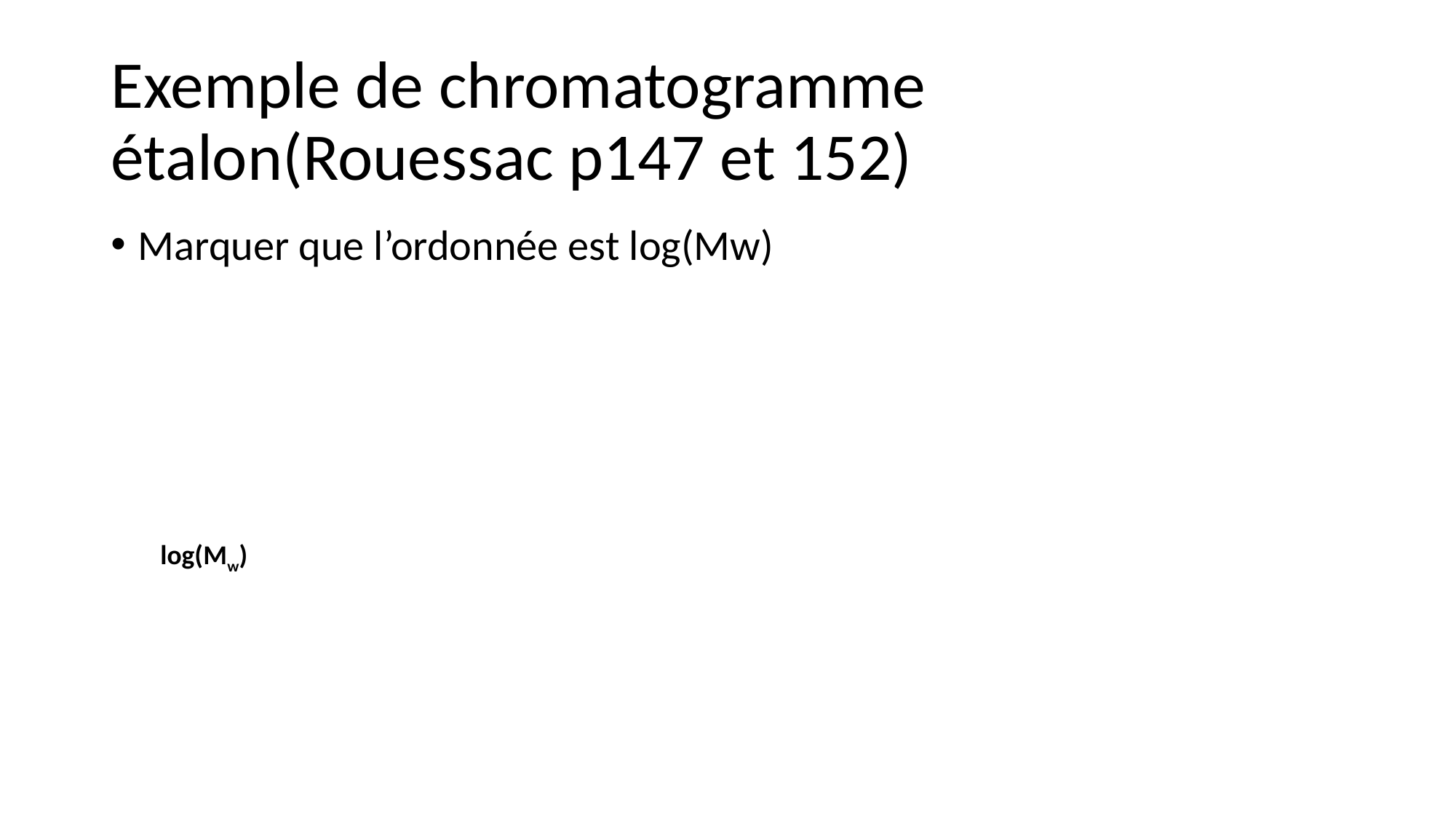

# Exemple de chromatogramme étalon(Rouessac p147 et 152)
Marquer que l’ordonnée est log(Mw)
log(Mw)